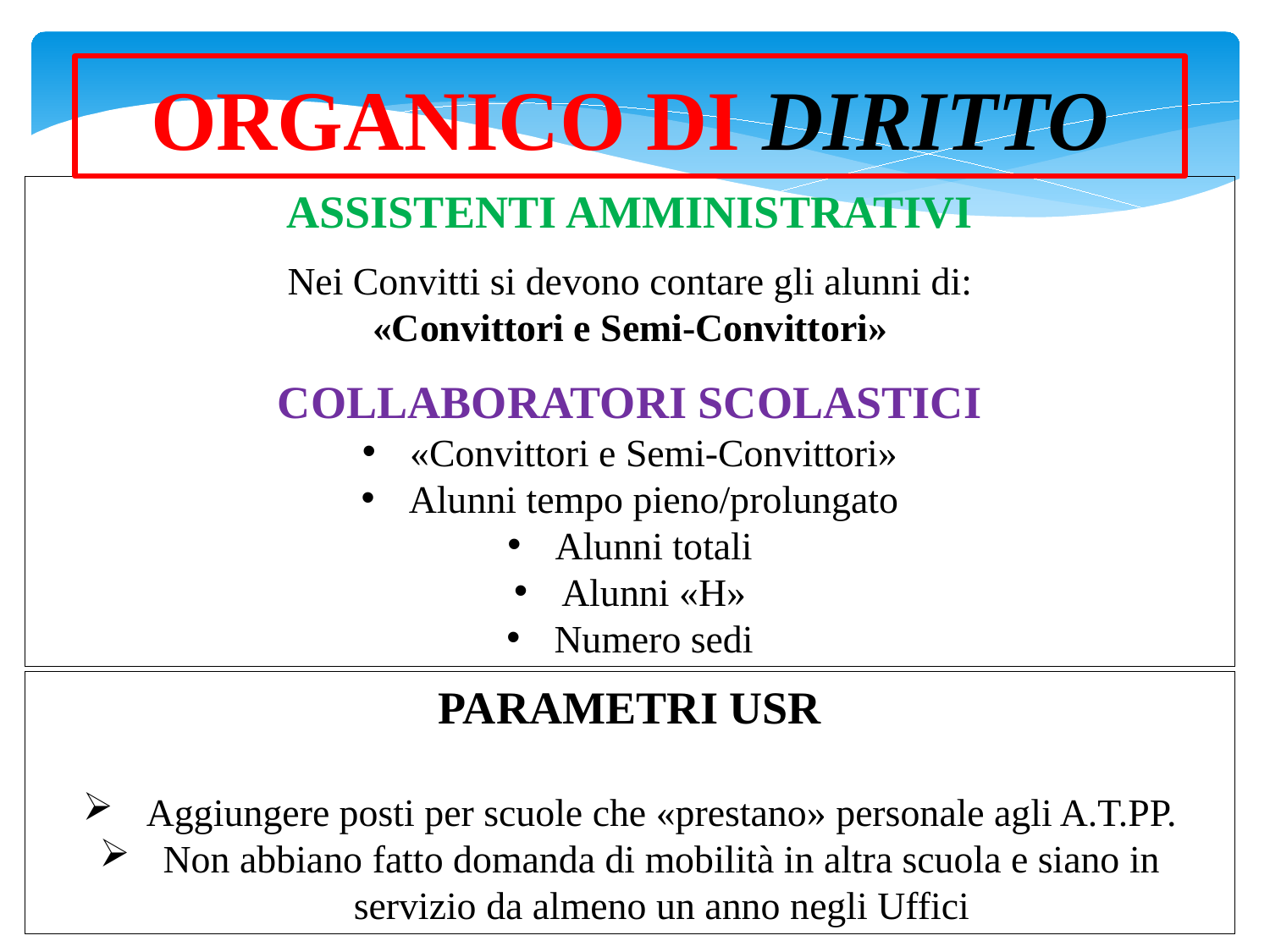

ORGANICO DI DIRITTO
ASSISTENTI AMMINISTRATIVI

Nei Convitti si devono contare gli alunni di:
«Convittori e Semi-Convittori»

COLLABORATORI SCOLASTICI
«Convittori e Semi-Convittori»
Alunni tempo pieno/prolungato
Alunni totali
Alunni «H»
Numero sedi
PARAMETRI USR

Aggiungere posti per scuole che «prestano» personale agli A.T.PP.
Non abbiano fatto domanda di mobilità in altra scuola e siano in servizio da almeno un anno negli Uffici